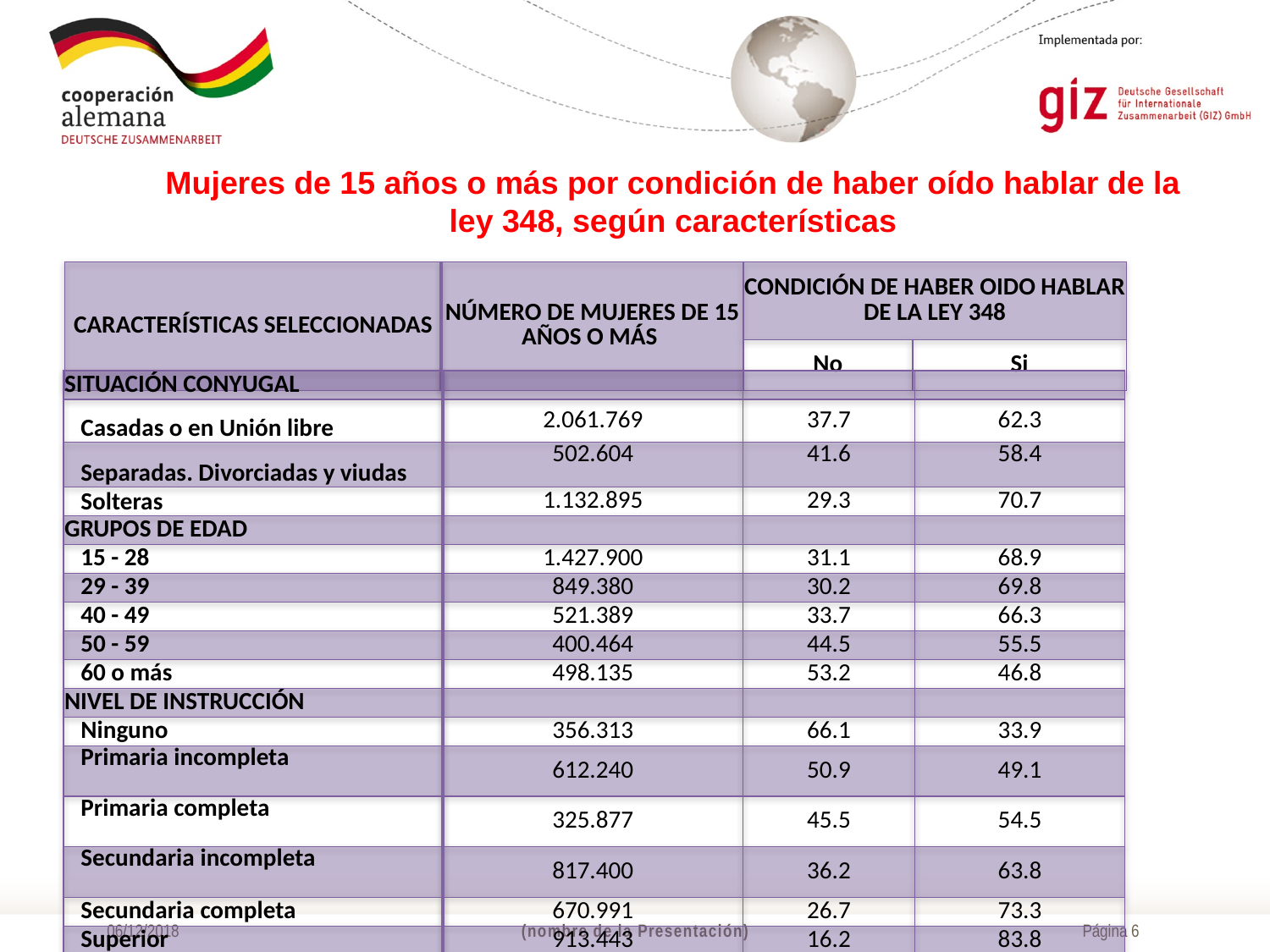

Mujeres de 15 años o más por condición de haber oído hablar de la ley 348, según características

| CARACTERÍSTICAS SELECCIONADAS | NÚMERO DE MUJERES DE 15 AÑOS O MÁS | CONDICIÓN DE HABER OIDO HABLAR DE LA LEY 348 |  |
| --- | --- | --- | --- |
|  |  | No | Si |
| SITUACIÓN CONYUGAL |  |  |  |
| --- | --- | --- | --- |
| Casadas o en Unión libre | 2.061.769 | 37.7 | 62.3 |
| Separadas. Divorciadas y viudas | 502.604 | 41.6 | 58.4 |
| Solteras | 1.132.895 | 29.3 | 70.7 |
| GRUPOS DE EDAD |  |  |  |
| 15 - 28 | 1.427.900 | 31.1 | 68.9 |
| 29 - 39 | 849.380 | 30.2 | 69.8 |
| 40 - 49 | 521.389 | 33.7 | 66.3 |
| 50 - 59 | 400.464 | 44.5 | 55.5 |
| 60 o más | 498.135 | 53.2 | 46.8 |
| NIVEL DE INSTRUCCIÓN |  |  |  |
| Ninguno | 356.313 | 66.1 | 33.9 |
| Primaria incompleta | 612.240 | 50.9 | 49.1 |
| Primaria completa | 325.877 | 45.5 | 54.5 |
| Secundaria incompleta | 817.400 | 36.2 | 63.8 |
| Secundaria completa | 670.991 | 26.7 | 73.3 |
| Superior | 913.443 | 16.2 | 83.8 |
06/12/2018
(nombre de la Presentación)